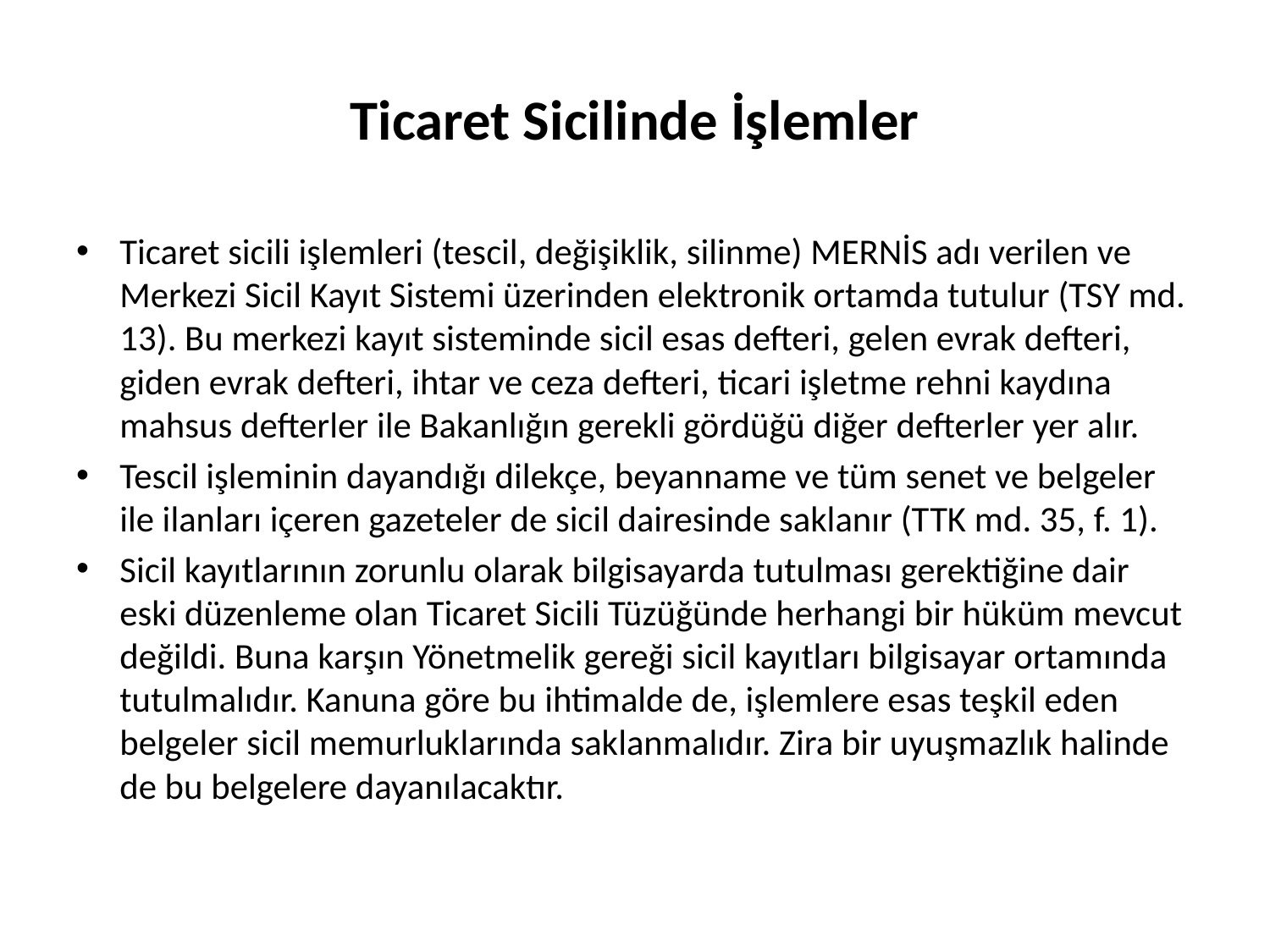

# Ticaret Sicilinde İşlemler
Ticaret sicili işlemleri (tescil, değişiklik, silinme) MERNİS adı verilen ve Merkezi Sicil Kayıt Sistemi üzerinden elektronik ortamda tutulur (TSY md. 13). Bu merkezi kayıt sisteminde sicil esas defteri, gelen evrak defteri, giden evrak defteri, ihtar ve ceza defteri, ticari işletme rehni kaydına mahsus defterler ile Bakanlığın gerekli gördüğü diğer defterler yer alır.
Tescil işleminin dayandığı dilekçe, beyanname ve tüm senet ve belgeler ile ilanları içeren gazeteler de sicil dairesinde saklanır (TTK md. 35, f. 1).
Sicil kayıtlarının zorunlu olarak bilgisayarda tutulması gerektiğine dair eski düzenleme olan Ticaret Sicili Tüzüğünde herhangi bir hüküm mevcut değildi. Buna karşın Yönetmelik gereği sicil kayıtları bilgisayar ortamında tutulmalıdır. Kanuna göre bu ihtimalde de, işlemlere esas teşkil eden belgeler sicil memurluklarında saklanmalıdır. Zira bir uyuşmazlık halinde de bu belgelere dayanılacaktır.